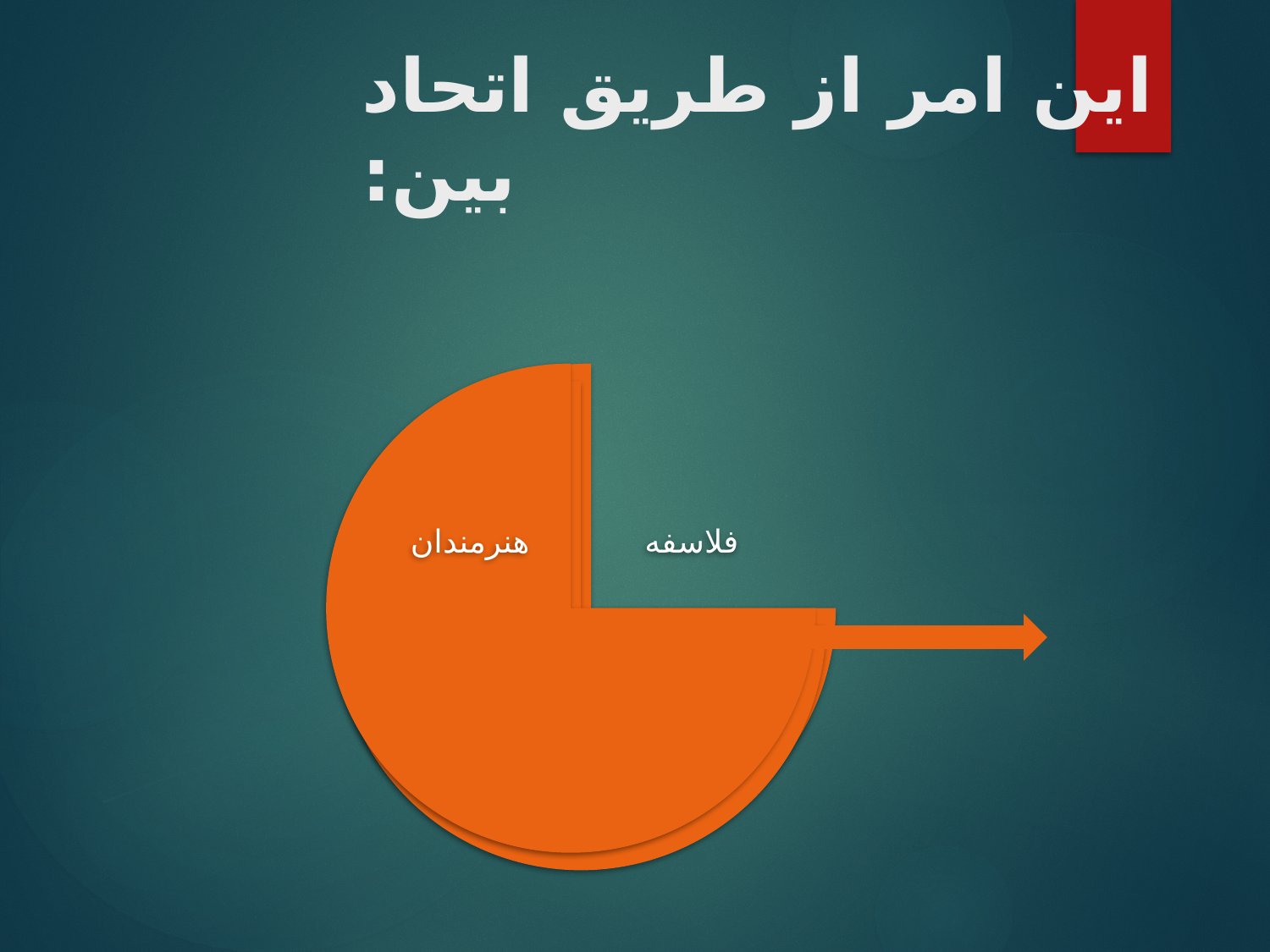

# این امر از طریق اتحاد بین:
روانشناسان
هنرمندان